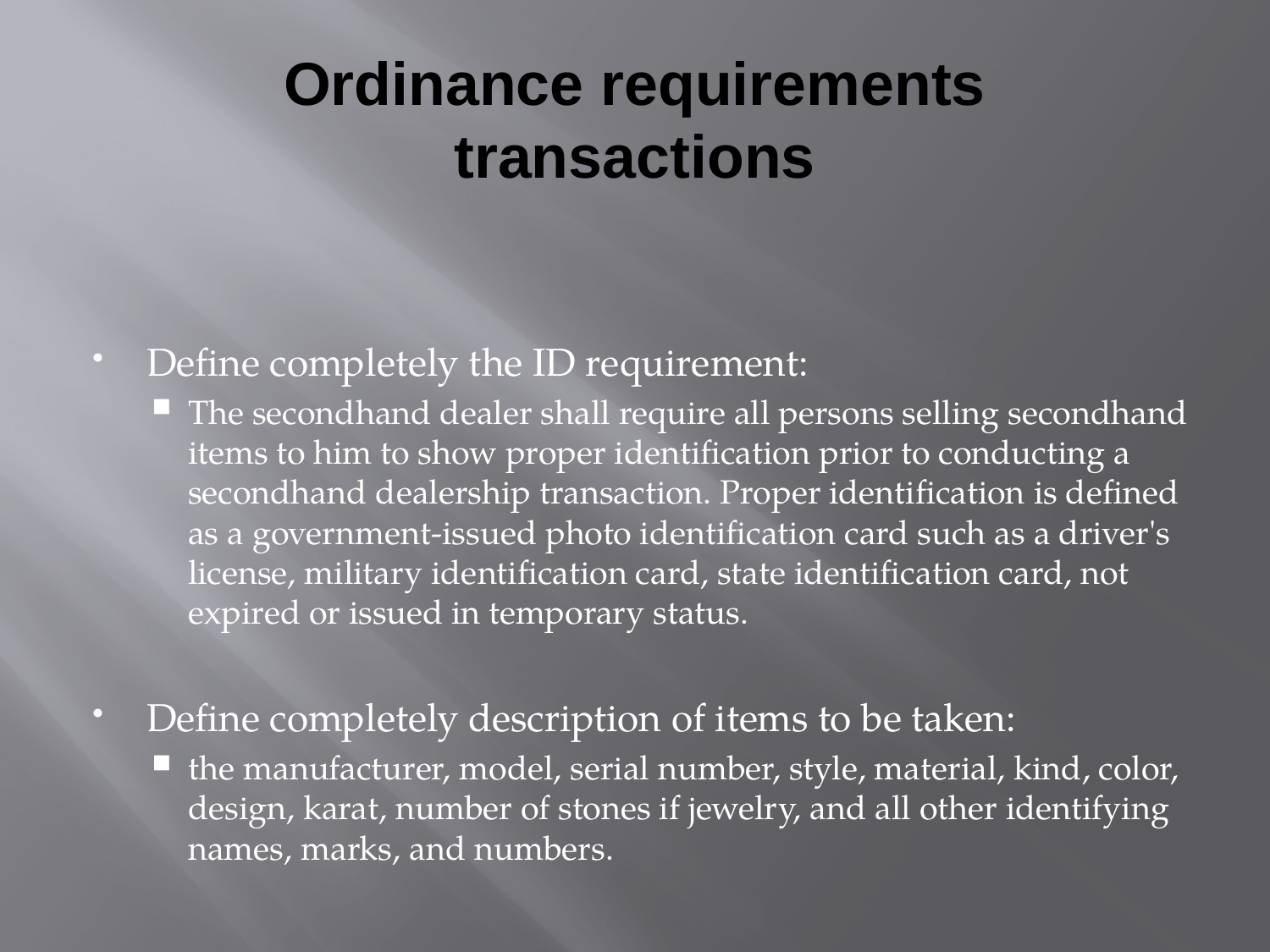

# Ordinance requirements transactions

Define completely the ID requirement:
The secondhand dealer shall require all persons selling secondhand items to him to show proper identification prior to conducting a secondhand dealership transaction. Proper identification is defined as a government-issued photo identification card such as a driver's license, military identification card, state identification card, not expired or issued in temporary status.

Define completely description of items to be taken:
the manufacturer, model, serial number, style, material, kind, color, design, karat, number of stones if jewelry, and all other identifying names, marks, and numbers.